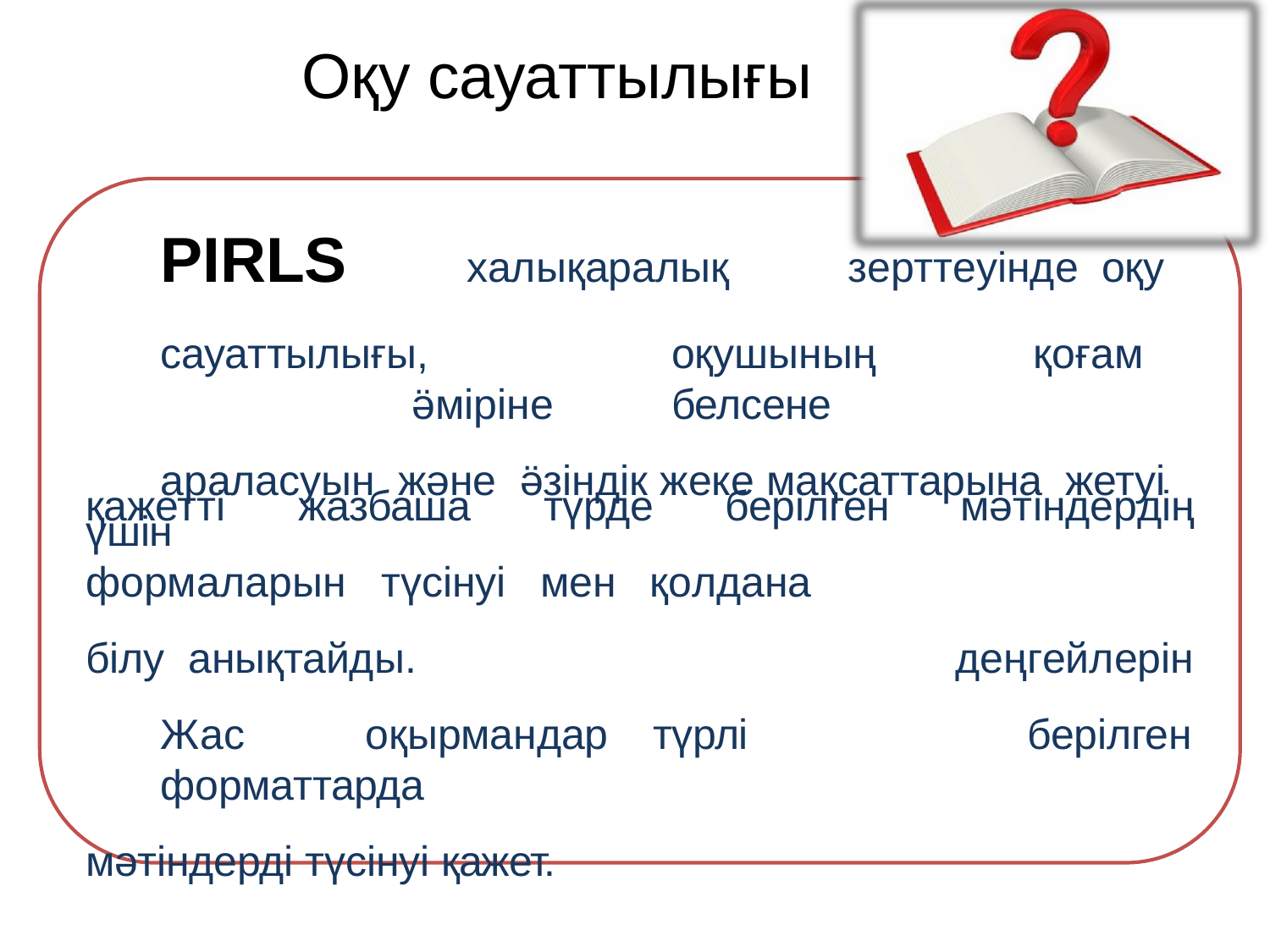

# Оқу сауаттылығы

PIRLS	халықаралық	зерттеуінде	оқу
сауаттылығы,	оқушының	қоғам	ӛміріне	белсене
араласуын  және  ӛзіндік жеке мақсаттарына  жетуі үшін
мәтіндердің  деңгейлерін
қажетті	жазбаша		түрде	берілген  формаларын	түсінуі	мен	қолдана	білу  анықтайды.
Жас	оқырмандар	түрлі	форматтарда
мәтіндерді түсінуі қажет.
берілген